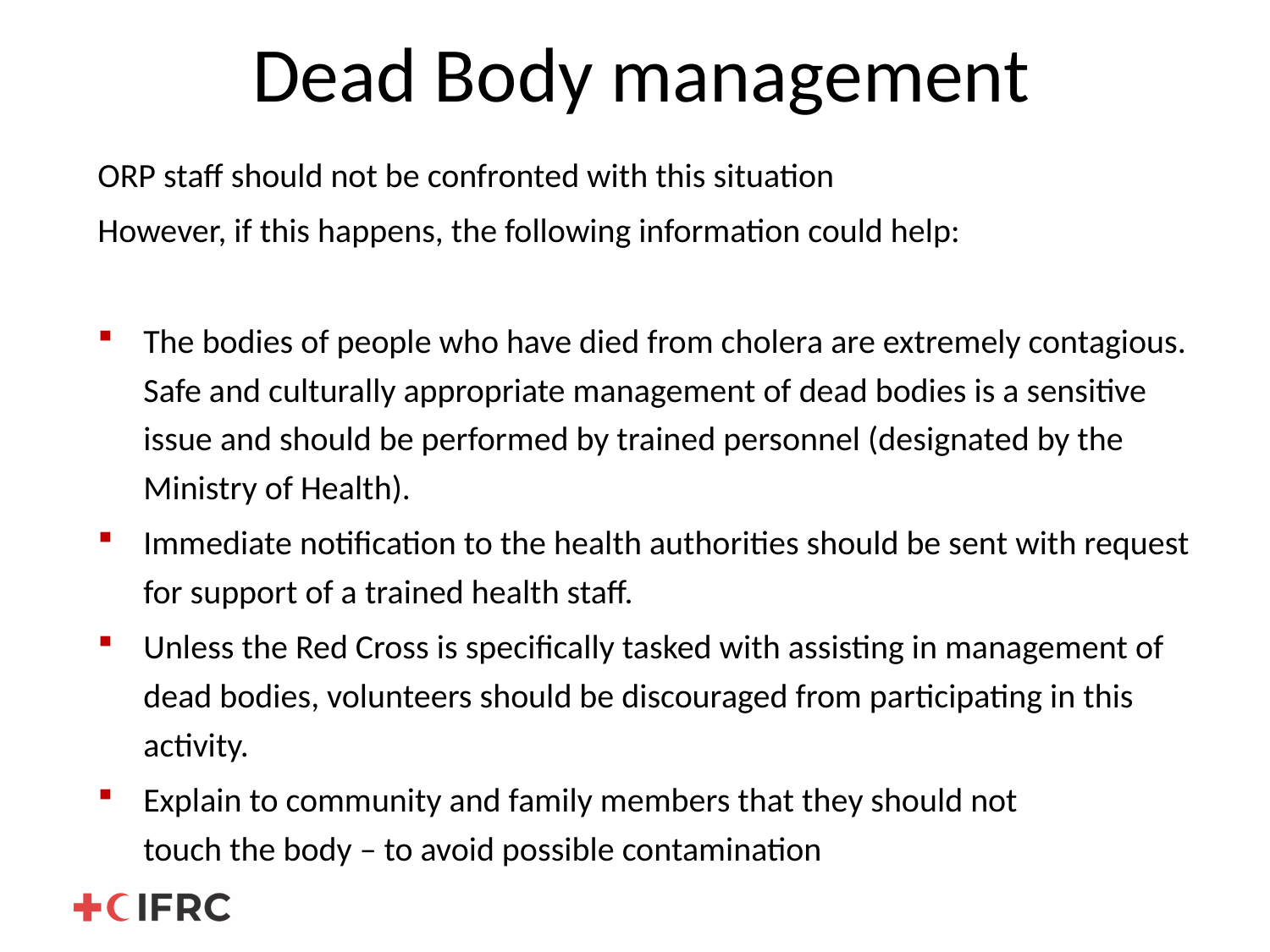

# Dead Body management
ORP staff should not be confronted with this situation
However, if this happens, the following information could help:

The bodies of people who have died from cholera are extremely contagious. Safe and culturally appropriate management of dead bodies is a sensitive issue and should be performed by trained personnel (designated by the Ministry of Health).
Immediate notification to the health authorities should be sent with request for support of a trained health staff.
Unless the Red Cross is specifically tasked with assisting in management of dead bodies, volunteers should be discouraged from participating in this activity.
Explain to community and family members that they should not
touch the body – to avoid possible contamination